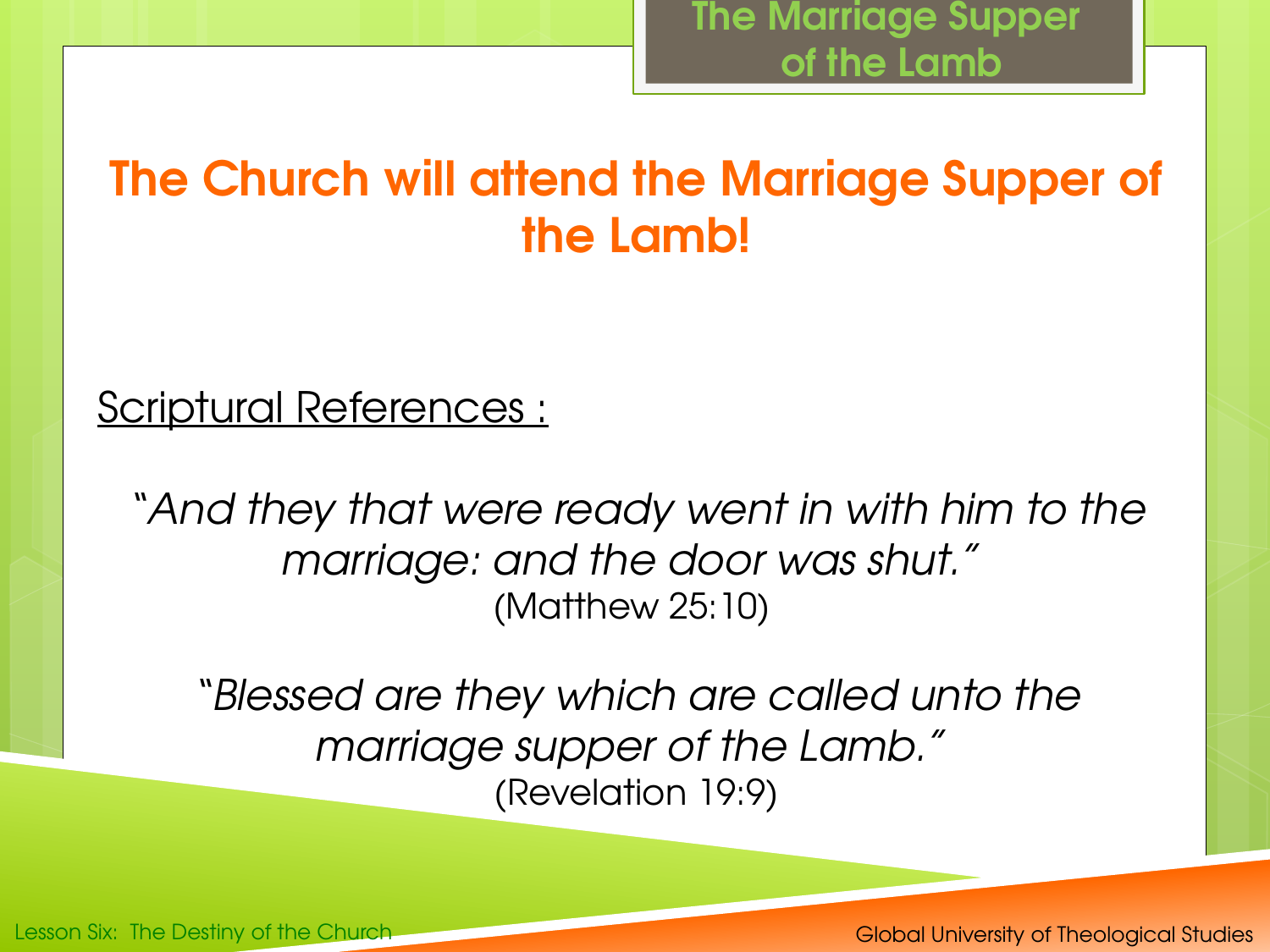

The Marriage Supper
of the Lamb
The Church will attend the Marriage Supper of the Lamb!

Scriptural References :

“And they that were ready went in with him to the marriage: and the door was shut.”
(Matthew 25:10)

“Blessed are they which are called unto the marriage supper of the Lamb.”
(Revelation 19:9)

 Global University of Theological Studies
Lesson Six:  The Destiny of the Church